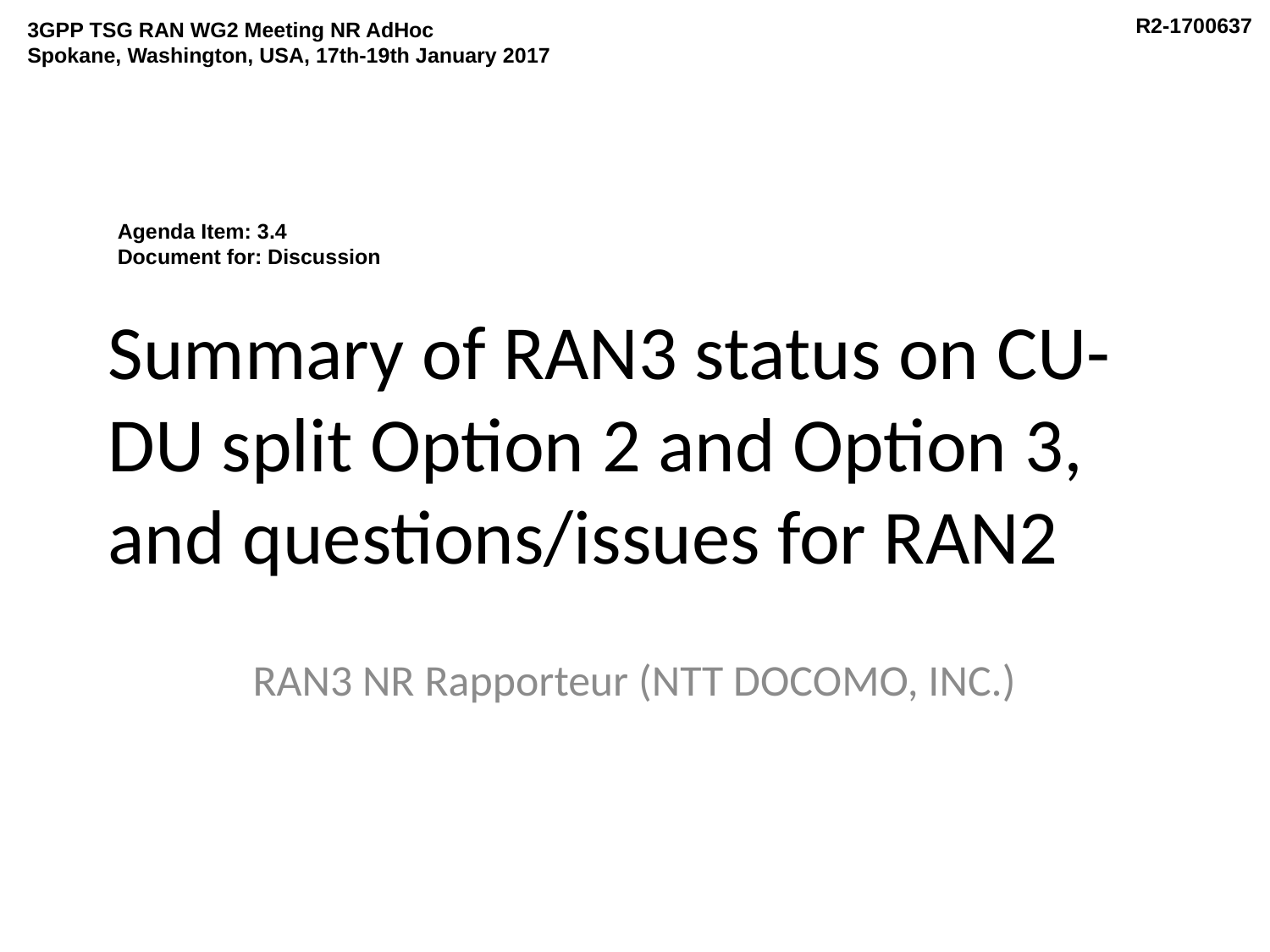

R2-1700637
3GPP TSG RAN WG2 Meeting NR AdHoc
Spokane, Washington, USA, 17th-19th January 2017
Agenda Item: 3.4
Document for: Discussion
# Summary of RAN3 status on CU-DU split Option 2 and Option 3, and questions/issues for RAN2
RAN3 NR Rapporteur (NTT DOCOMO, INC.)